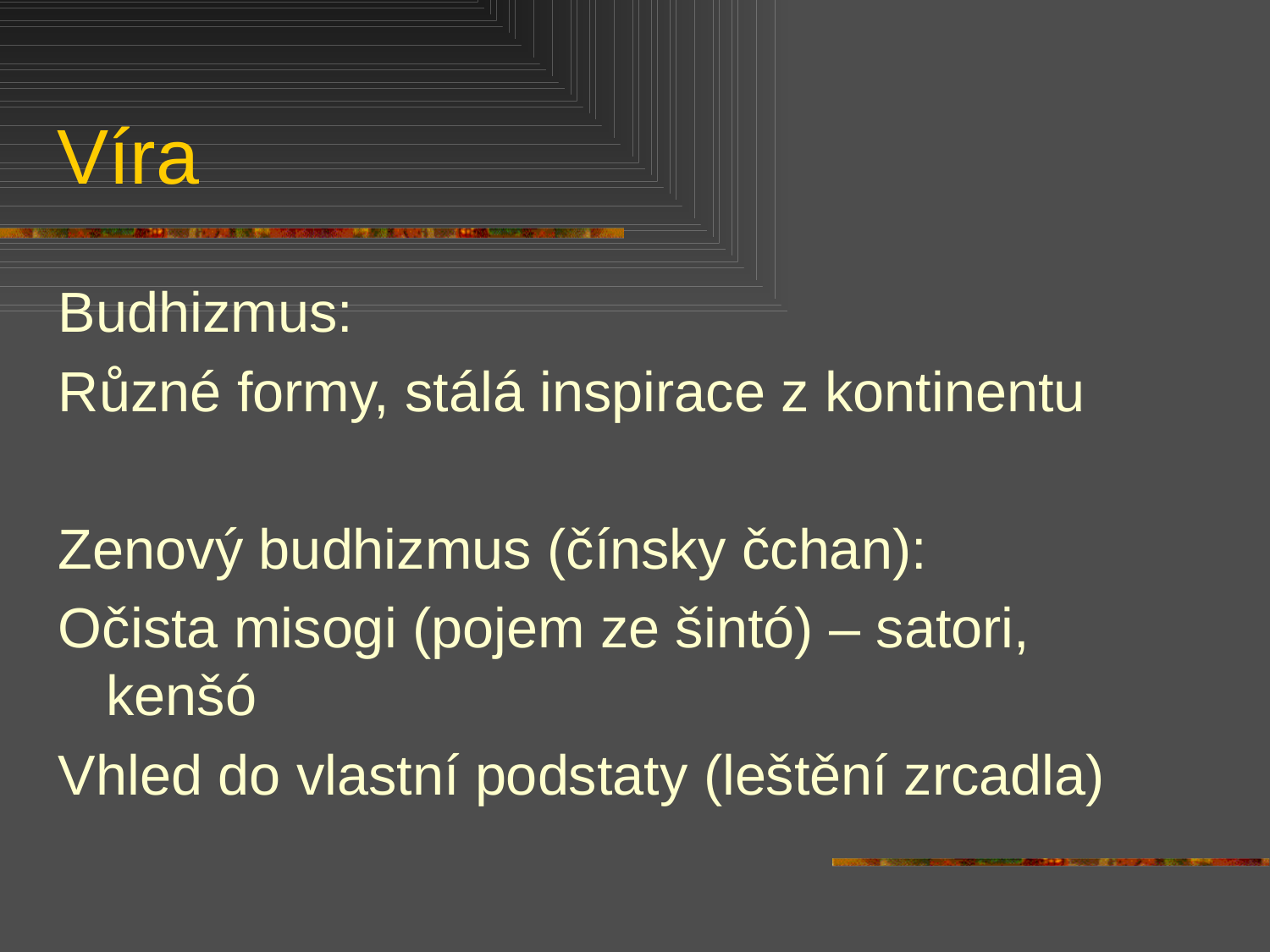

# Víra
Budhizmus:
Různé formy, stálá inspirace z kontinentu

Zenový budhizmus (čínsky čchan):
Očista misogi (pojem ze šintó) – satori, kenšó
Vhled do vlastní podstaty (leštění zrcadla)